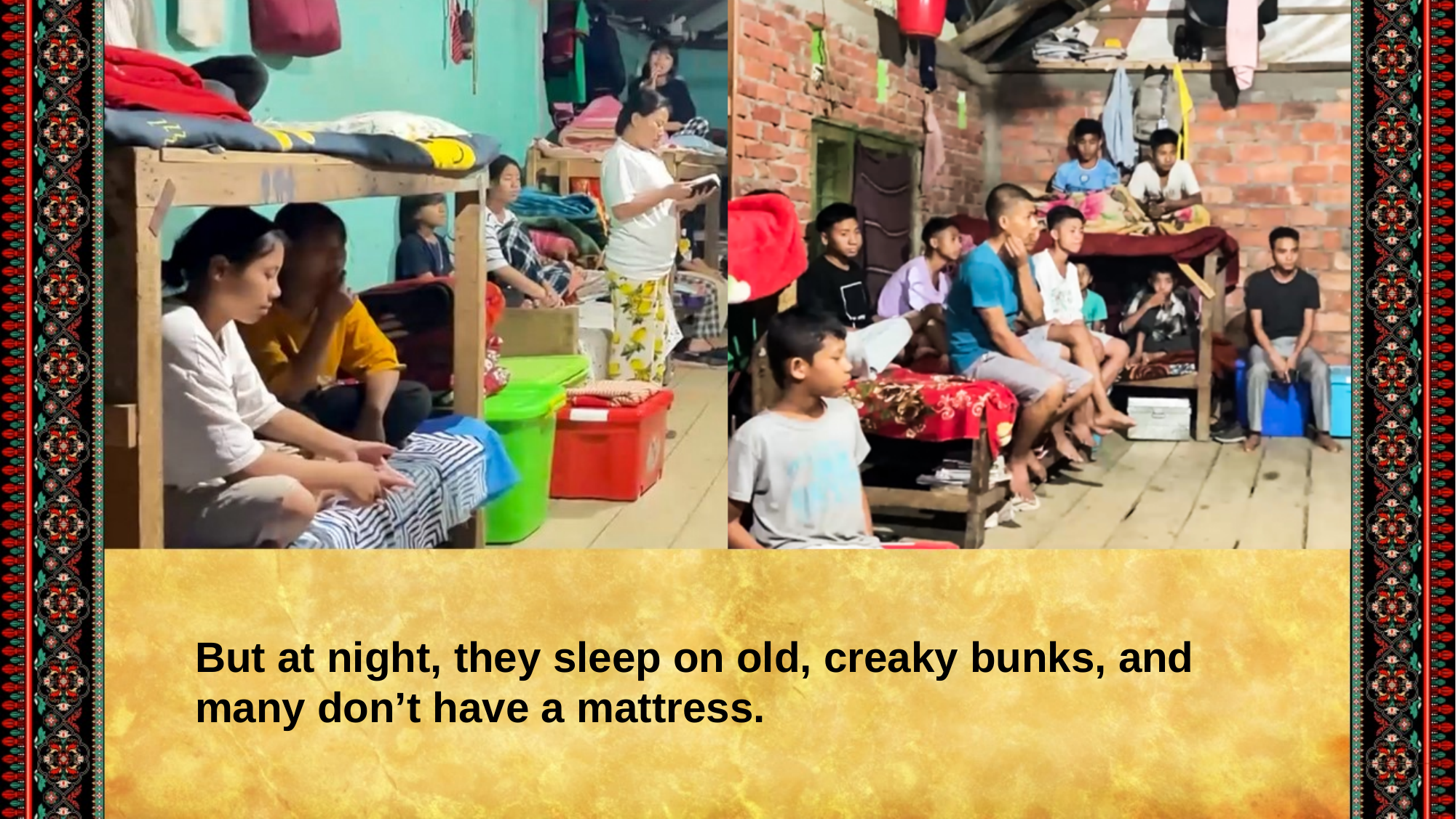

But at night, they sleep on old, creaky bunks, and many don’t have a mattress.